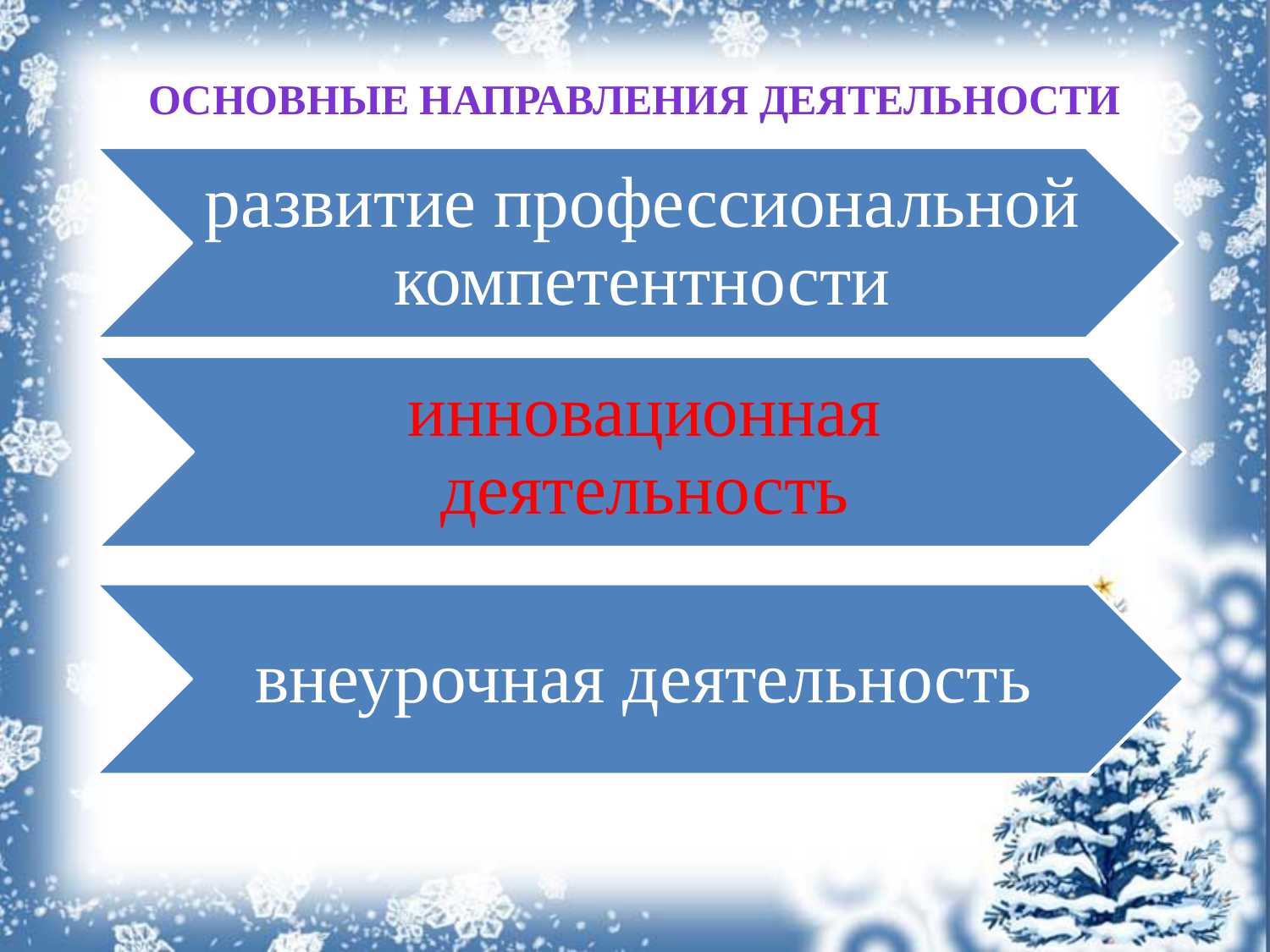

Основные направления деятельности
развитие профессиональной компетентности
инновационная деятельность
внеурочная деятельность